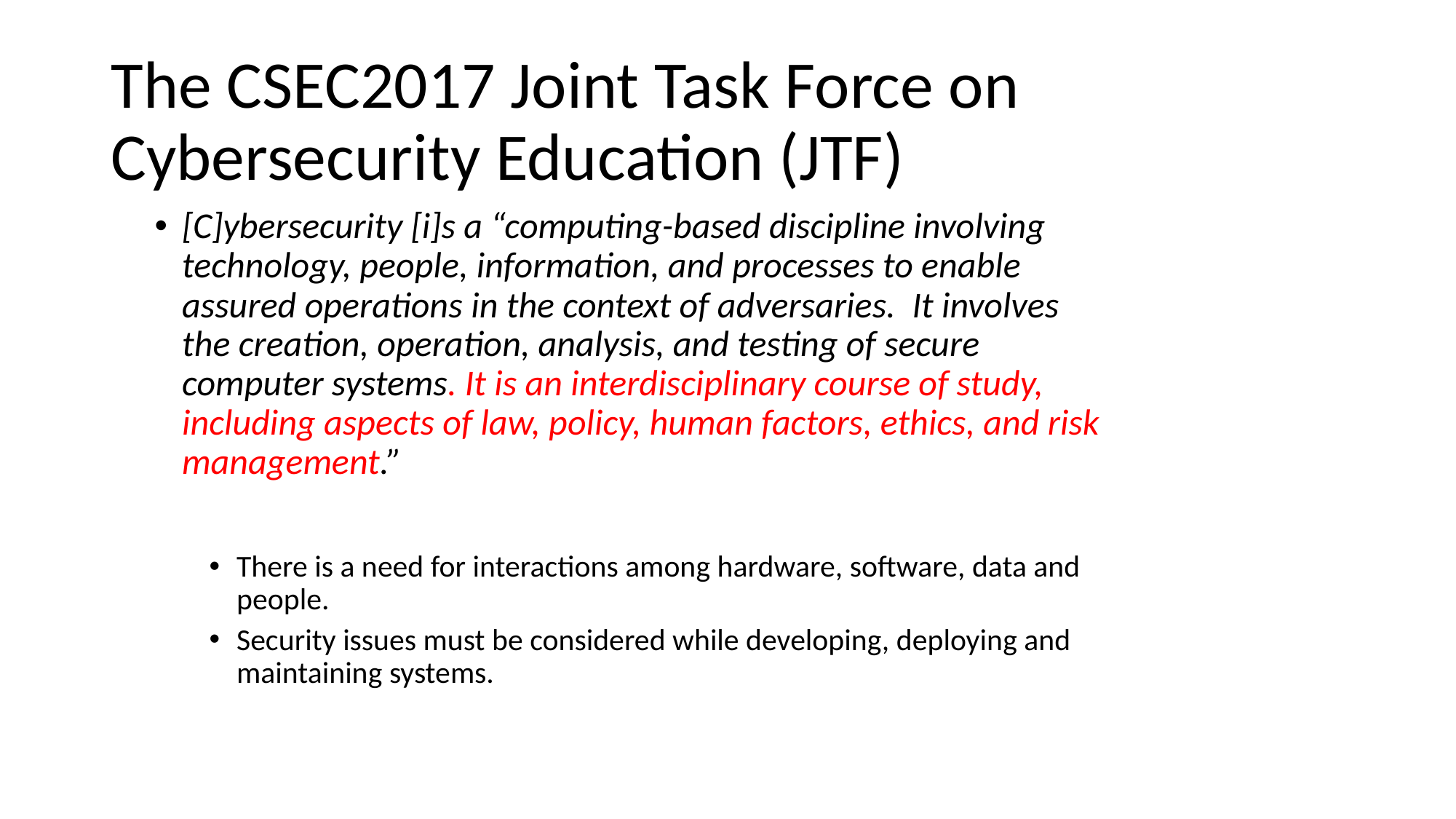

# The CSEC2017 Joint Task Force on Cybersecurity Education (JTF)
[C]ybersecurity [i]s a “computing-based discipline involving technology, people, information, and processes to enable assured operations in the context of adversaries.  It involves the creation, operation, analysis, and testing of secure computer systems. It is an interdisciplinary course of study, including aspects of law, policy, human factors, ethics, and risk management.”

There is a need for interactions among hardware, software, data and people.
Security issues must be considered while developing, deploying and maintaining systems.